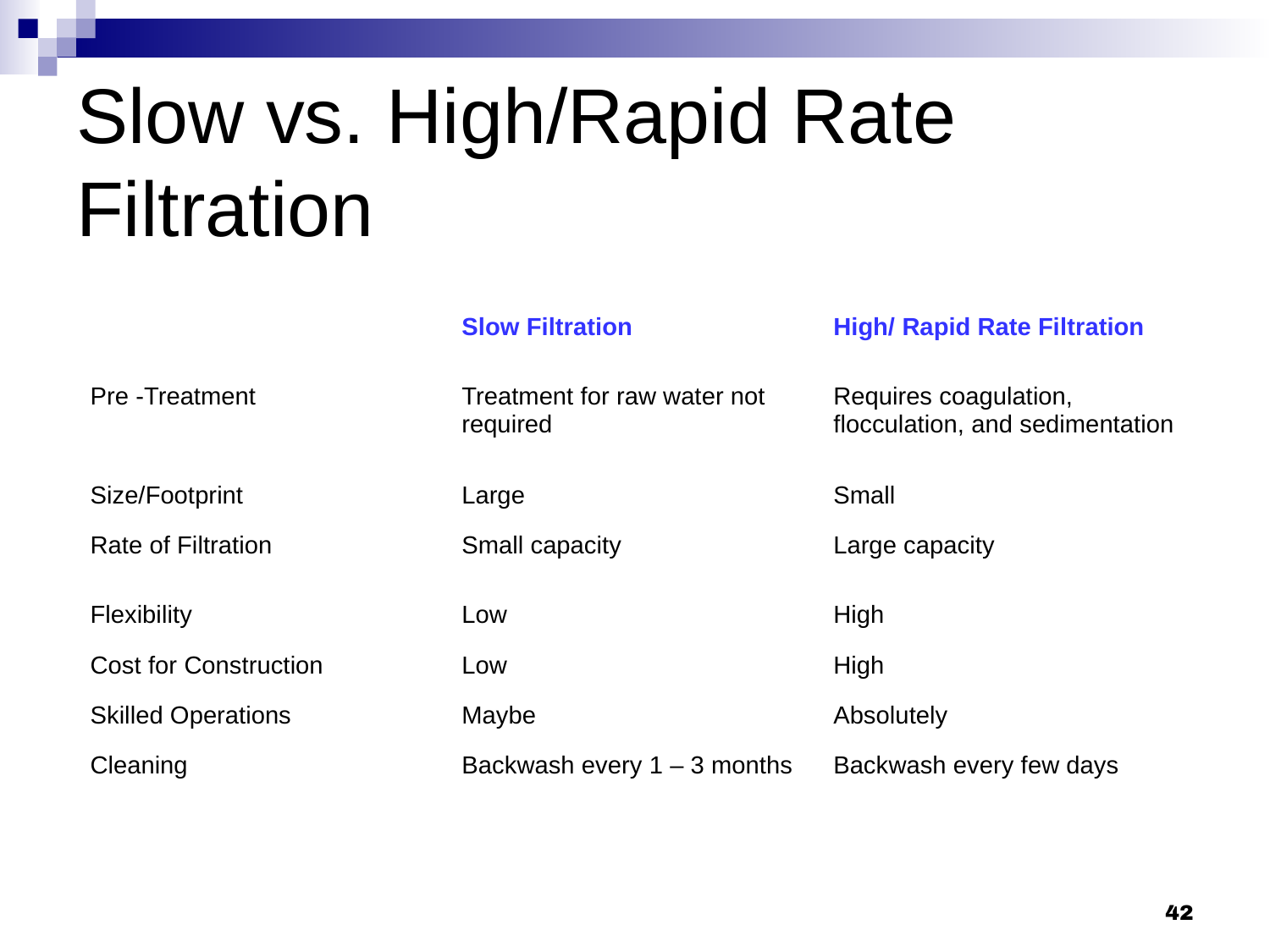

# Slow vs. High/Rapid Rate Filtration
|  | Slow Filtration | High/ Rapid Rate Filtration |
| --- | --- | --- |
| Pre -Treatment | Treatment for raw water not required | Requires coagulation, flocculation, and sedimentation |
| Size/Footprint | Large | Small |
| Rate of Filtration | Small capacity | Large capacity |
| Flexibility | Low | High |
| Cost for Construction | Low | High |
| Skilled Operations | Maybe | Absolutely |
| Cleaning | Backwash every 1 – 3 months | Backwash every few days |
42